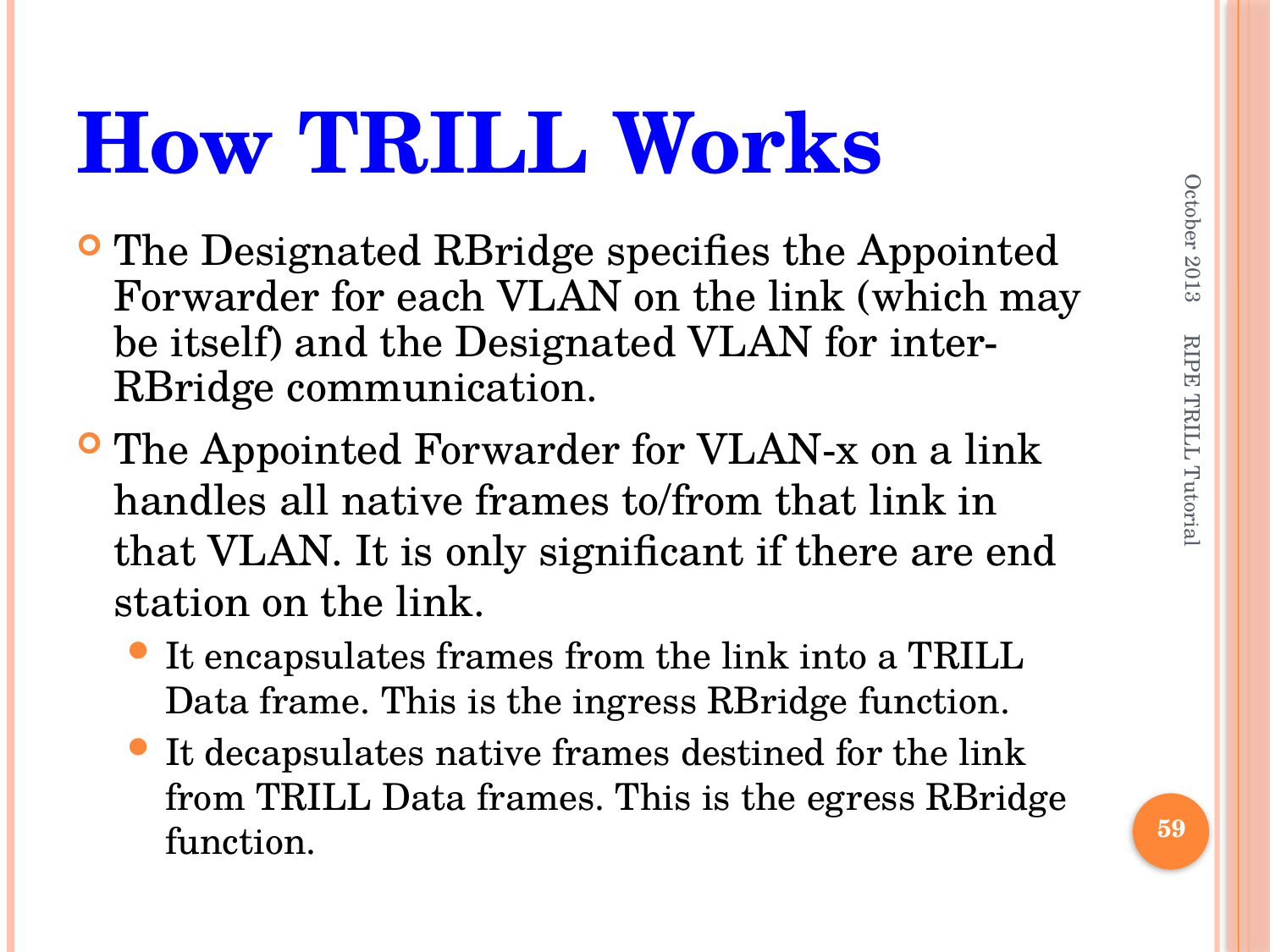

# How TRILL Works
October 2013
The Designated RBridge specifies the Appointed Forwarder for each VLAN on the link (which may be itself) and the Designated VLAN for inter-RBridge communication.
The Appointed Forwarder for VLAN-x on a link handles all native frames to/from that link in that VLAN. It is only significant if there are end station on the link.
It encapsulates frames from the link into a TRILL Data frame. This is the ingress RBridge function.
It decapsulates native frames destined for the link from TRILL Data frames. This is the egress RBridge function.
RIPE TRILL Tutorial
59